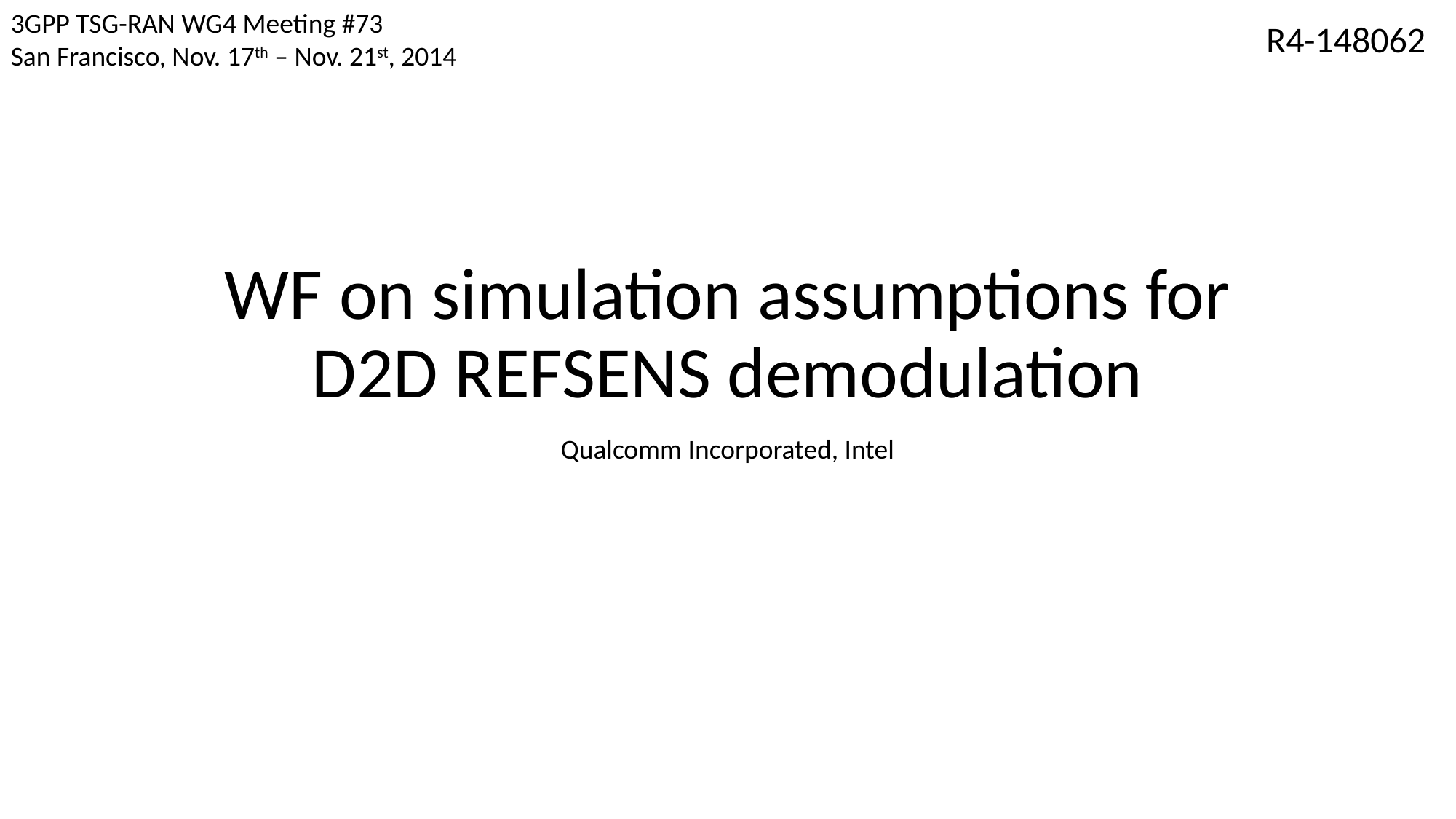

3GPP TSG-RAN WG4 Meeting #73
San Francisco, Nov. 17th – Nov. 21st, 2014
R4-148062
# WF on simulation assumptions for D2D REFSENS demodulation
Qualcomm Incorporated, Intel